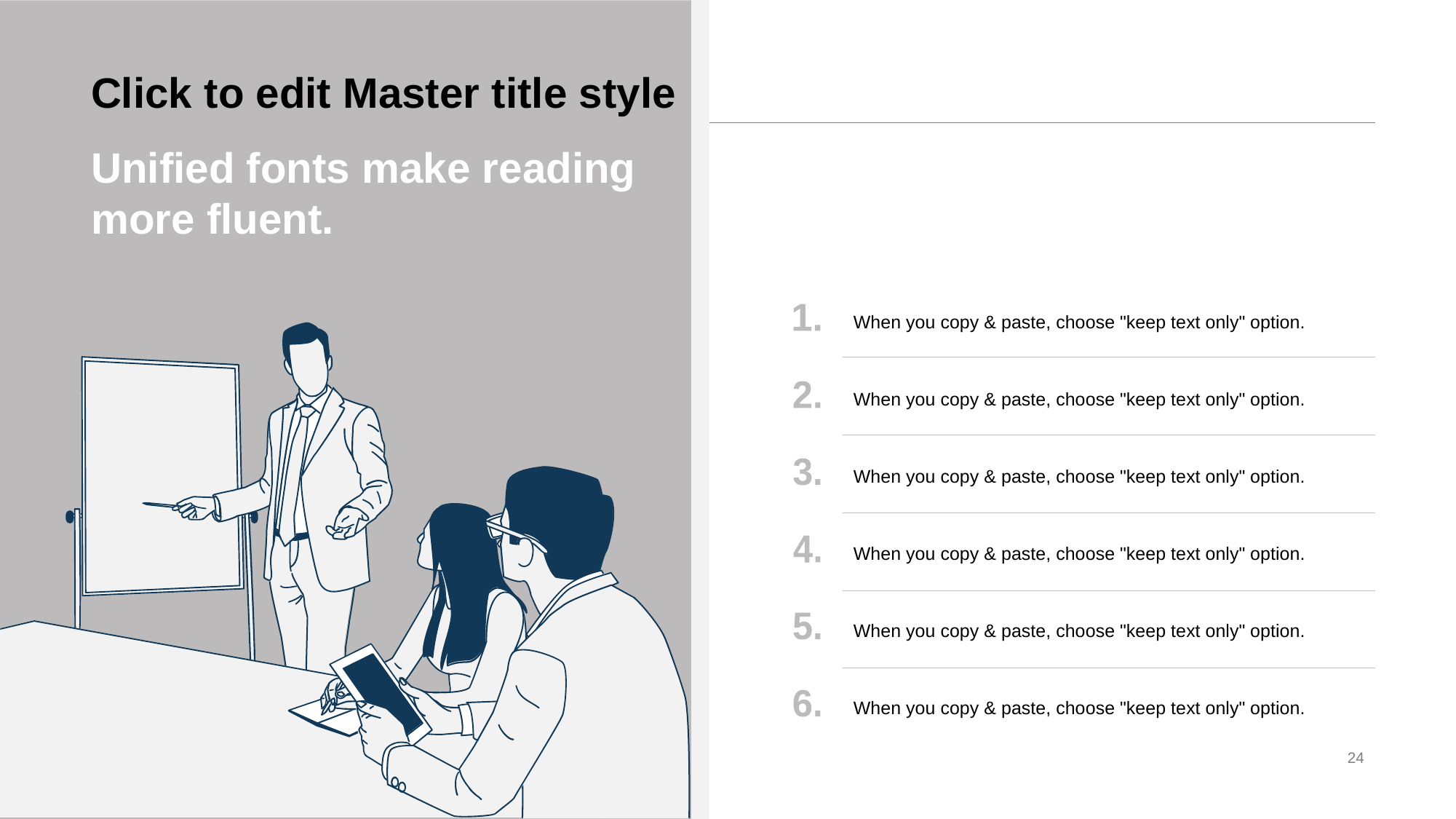

Unified fonts make reading more fluent.
When you copy & paste, choose "keep text only" option.
When you copy & paste, choose "keep text only" option.
When you copy & paste, choose "keep text only" option.
When you copy & paste, choose "keep text only" option.
When you copy & paste, choose "keep text only" option.
When you copy & paste, choose "keep text only" option.
1.
2.
3.
4.
5.
6.

# Click to edit Master title style
www.islide.cc
24